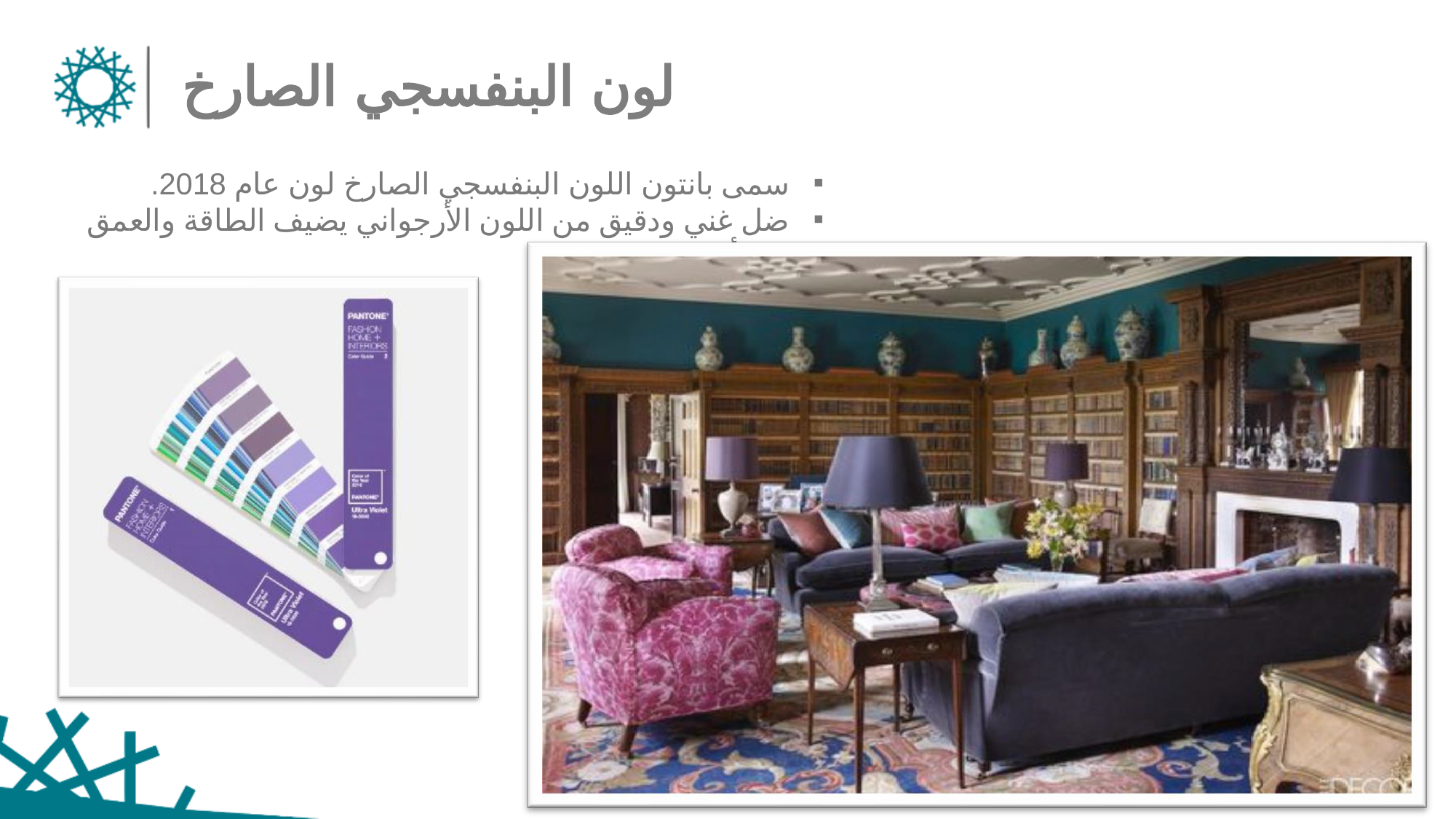

# لون البنفسجي الصارخ
سمى بانتون اللون البنفسجي الصارخ لون عام 2018.
ضل غني ودقيق من اللون الأرجواني يضيف الطاقة والعمق إلى أي غرفة.